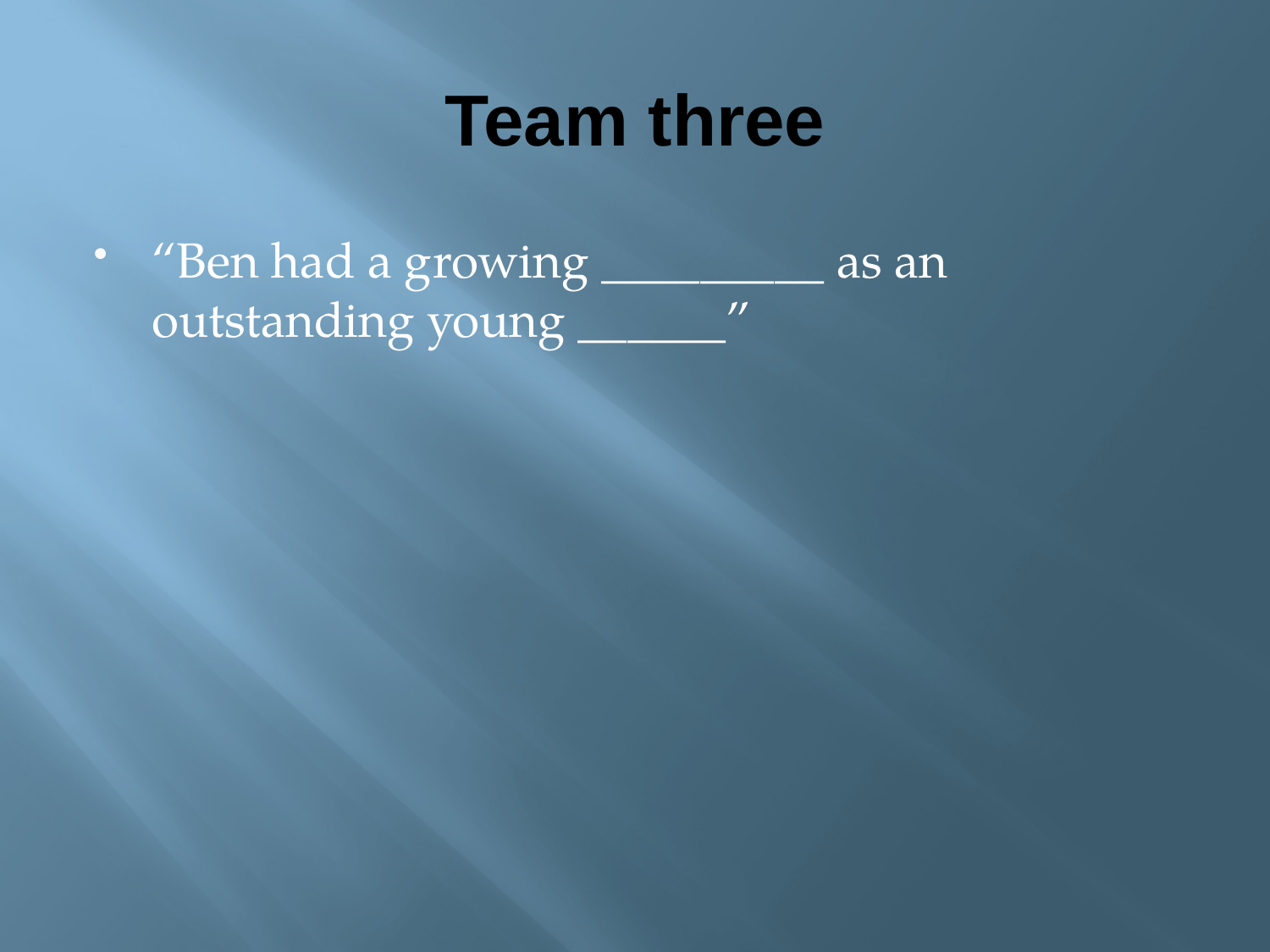

# Team three
“Ben had a growing _________ as an outstanding young ______”